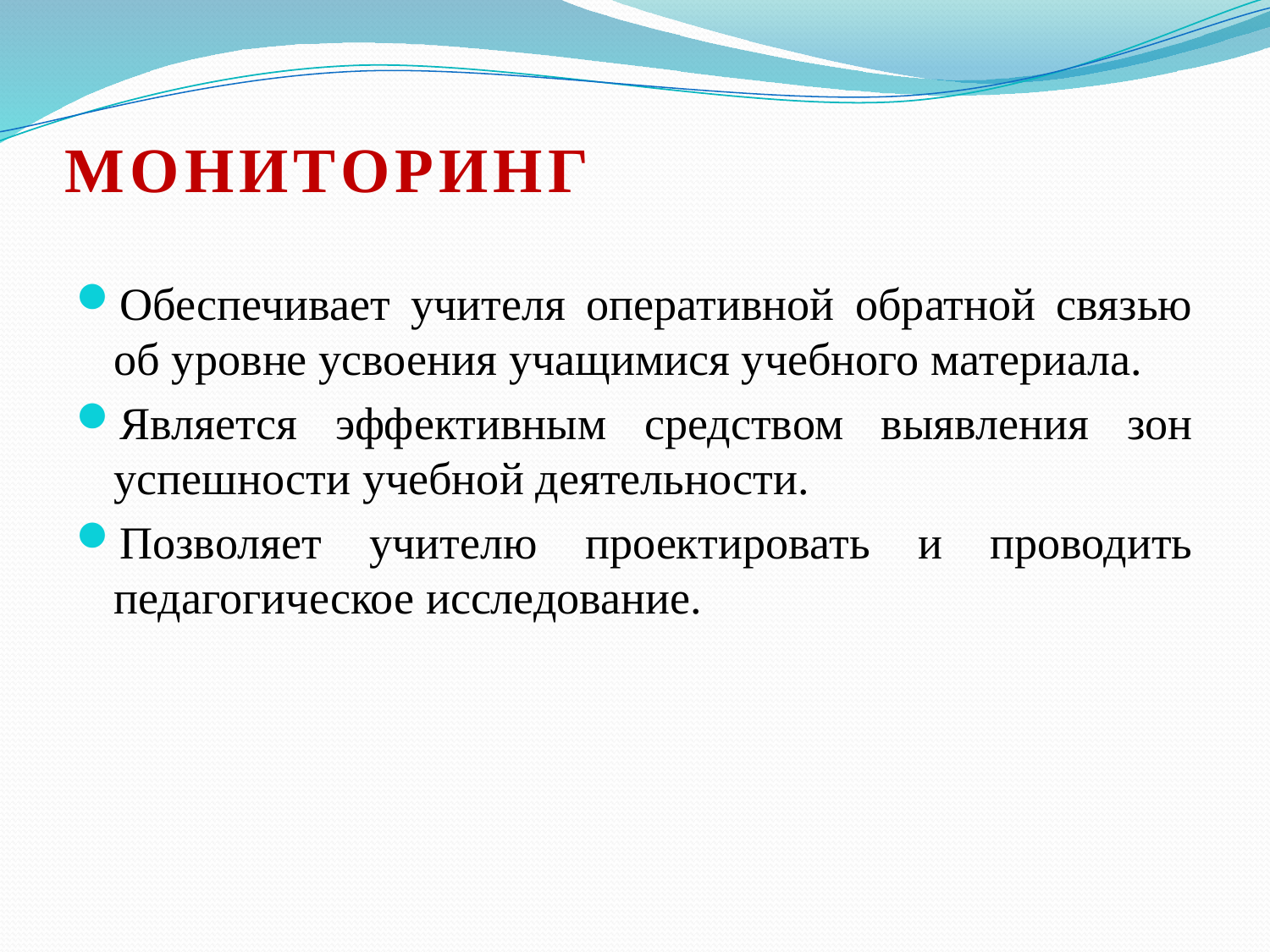

# МОНИТОРИНГ
Обеспечивает учителя оперативной обратной связью об уровне усвоения учащимися учебного материала.
Является эффективным средством выявления зон успешности учебной деятельности.
Позволяет учителю проектировать и проводить педагогическое исследование.